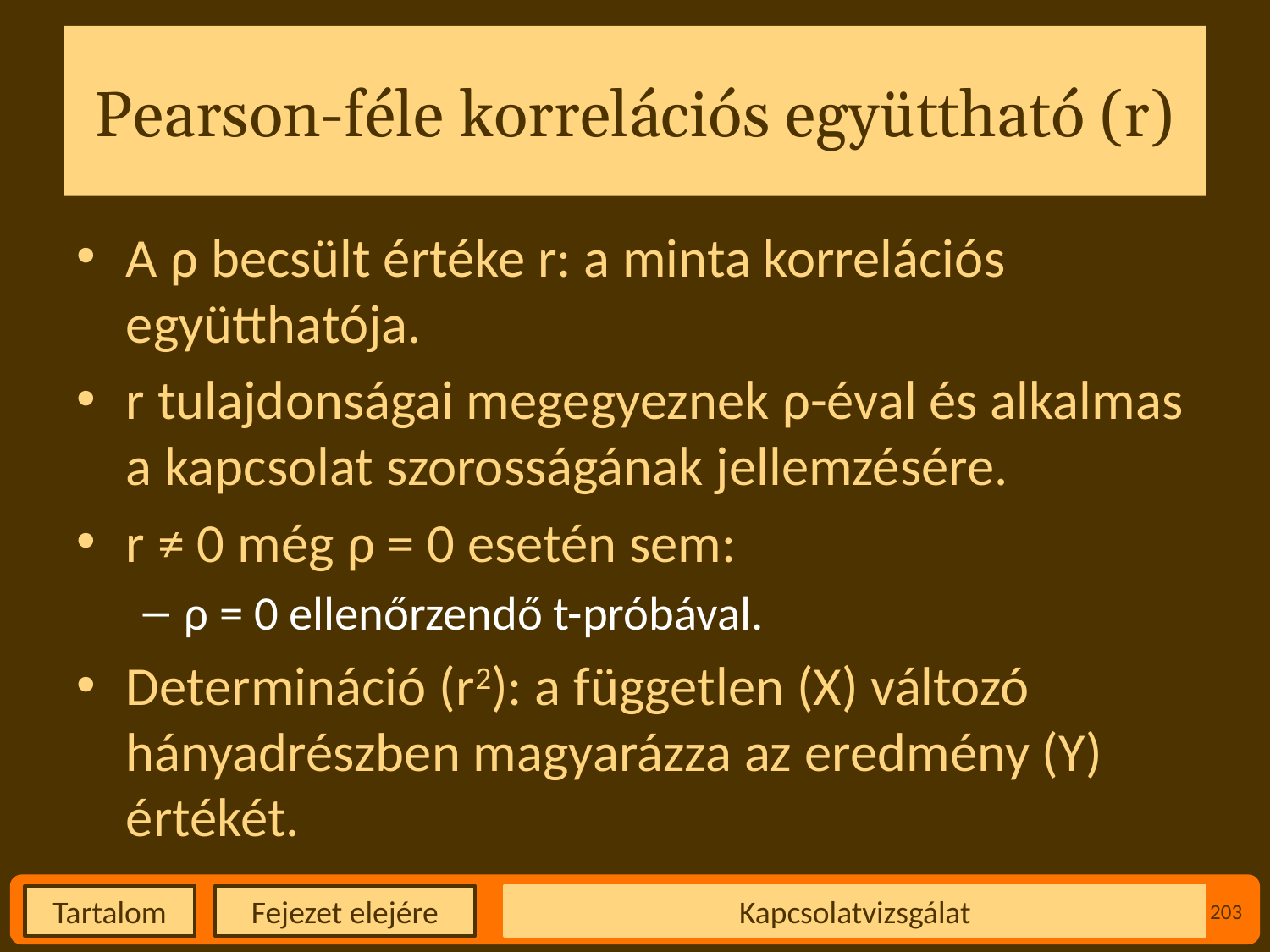

# Pearson-féle korrelációs együttható (r)
A ρ becsült értéke r: a minta korrelációs együtthatója.
r tulajdonságai megegyeznek ρ-éval és alkalmas a kapcsolat szorosságának jellemzésére.
r ≠ 0 még ρ = 0 esetén sem:
ρ = 0 ellenőrzendő t-próbával.
Determináció (r2): a független (X) változó hányadrészben magyarázza az eredmény (Y) értékét.
Kapcsolatvizsgálat
203
Fejezet elejére